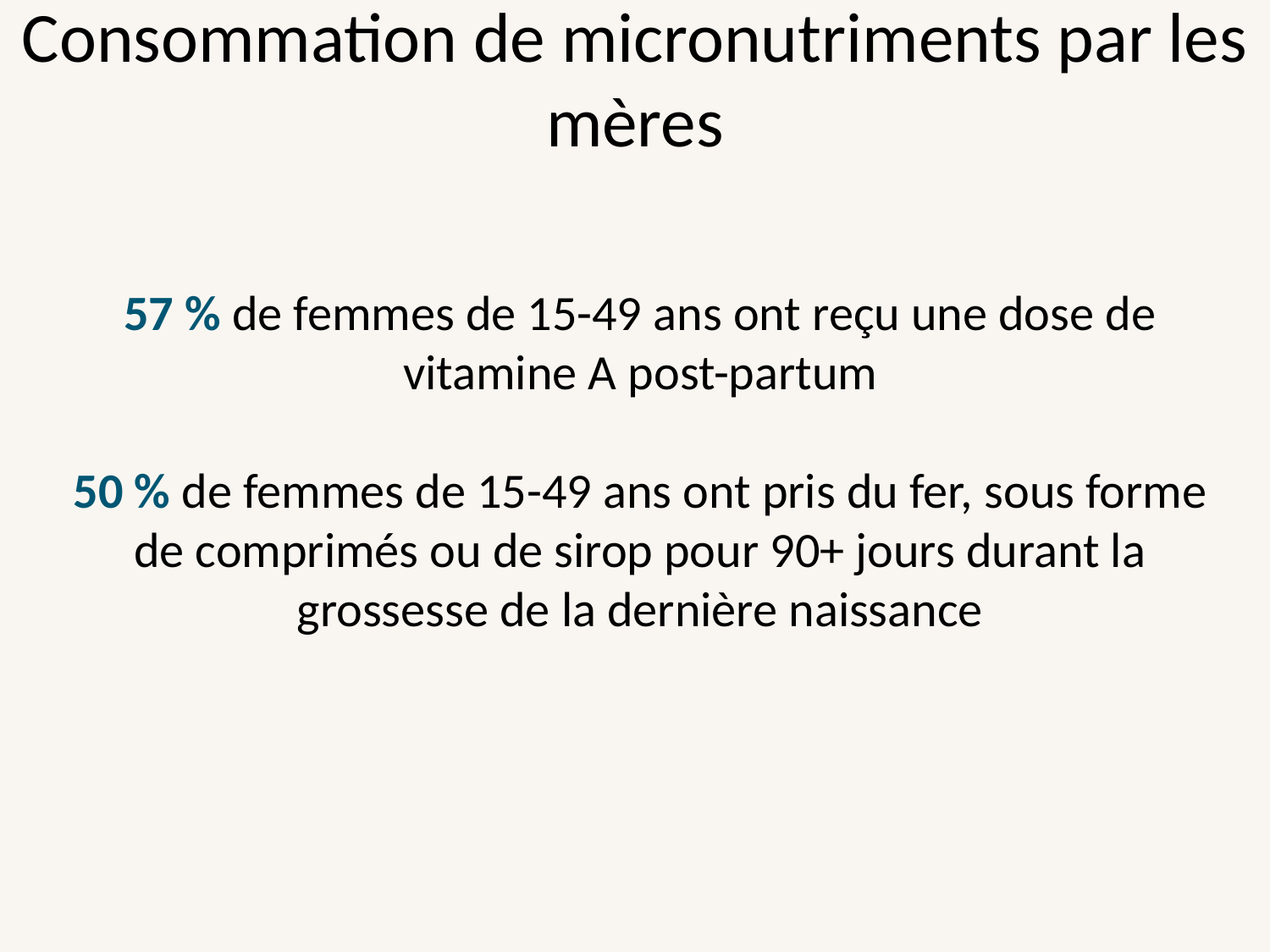

# Consommation de micronutriments par les mères
57 % de femmes de 15-49 ans ont reçu une dose de vitamine A post-partum

50 % de femmes de 15-49 ans ont pris du fer, sous forme de comprimés ou de sirop pour 90+ jours durant la grossesse de la dernière naissance